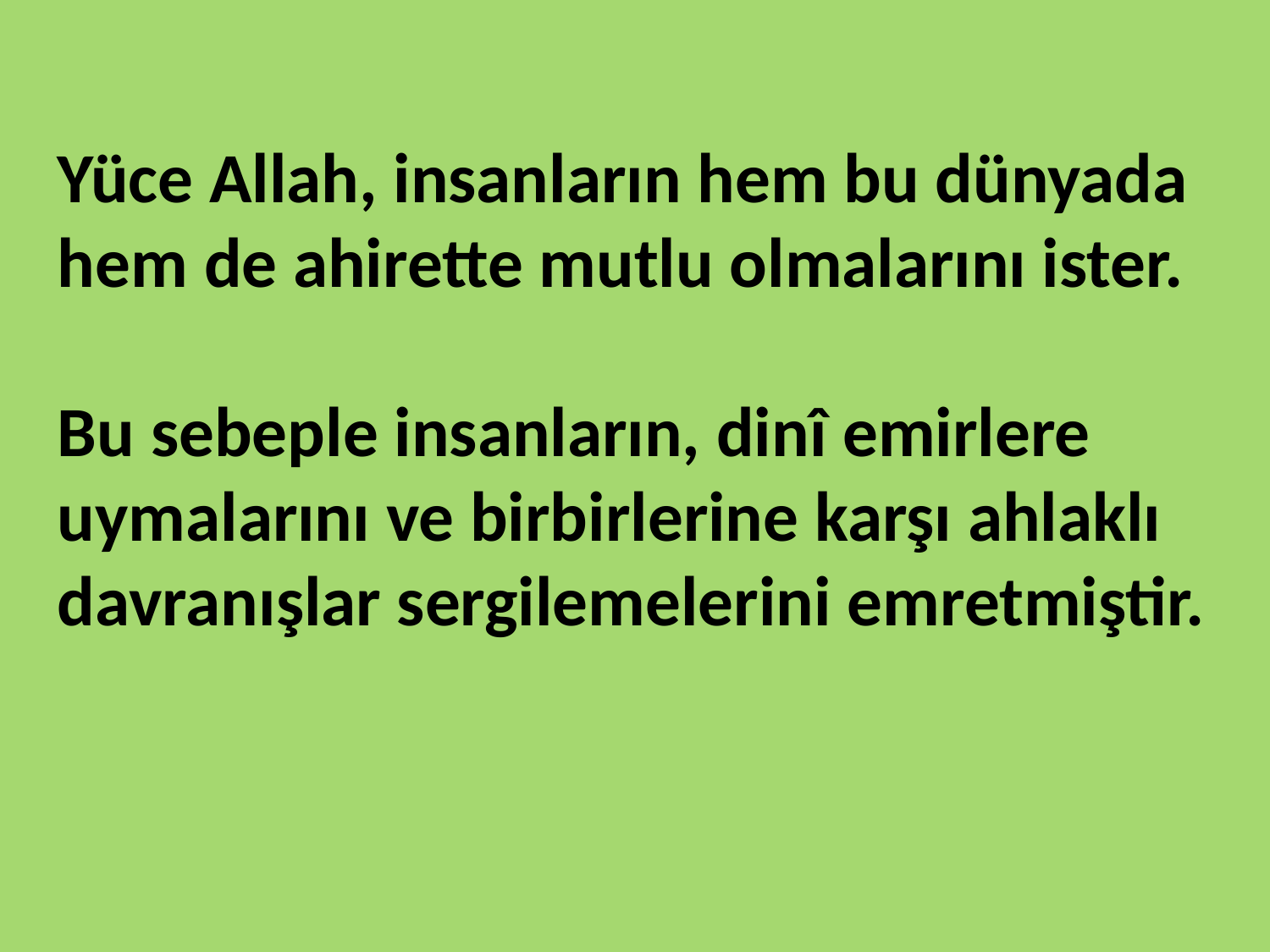

Yüce Allah, insanların hem bu dünyada hem de ahirette mutlu olmalarını ister.

Bu sebeple insanların, dinî emirlere uymalarını ve birbirlerine karşı ahlaklı davranışlar sergilemelerini emretmiştir.